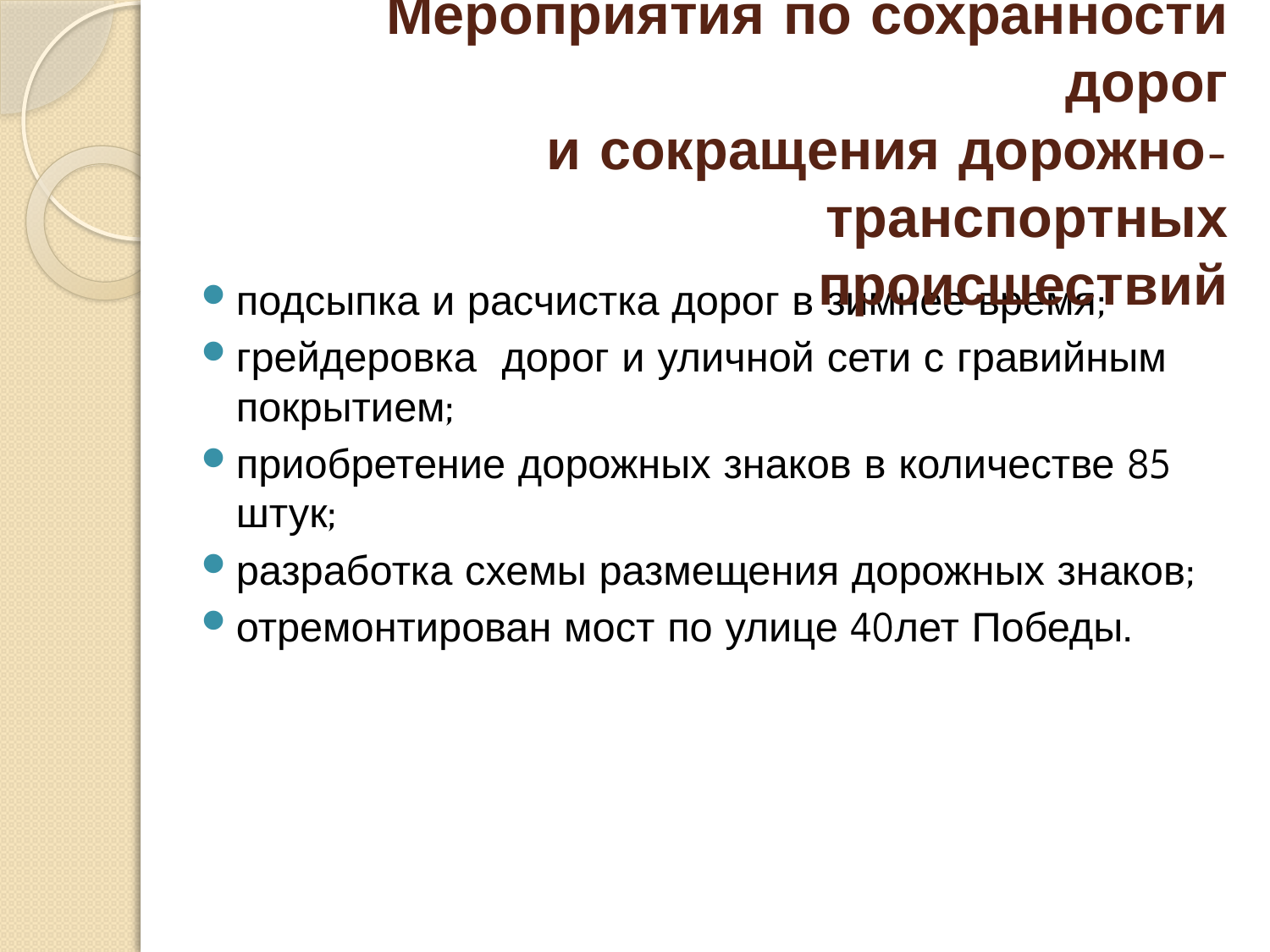

# Мероприятия по сохранности дорог и сокращения дорожно-транспортных происшествий
подсыпка и расчистка дорог в зимнее время;
грейдеровка  дорог и уличной сети с гравийным покрытием;
приобретение дорожных знаков в количестве 85 штук;
разработка схемы размещения дорожных знаков;
отремонтирован мост по улице 40лет Победы.